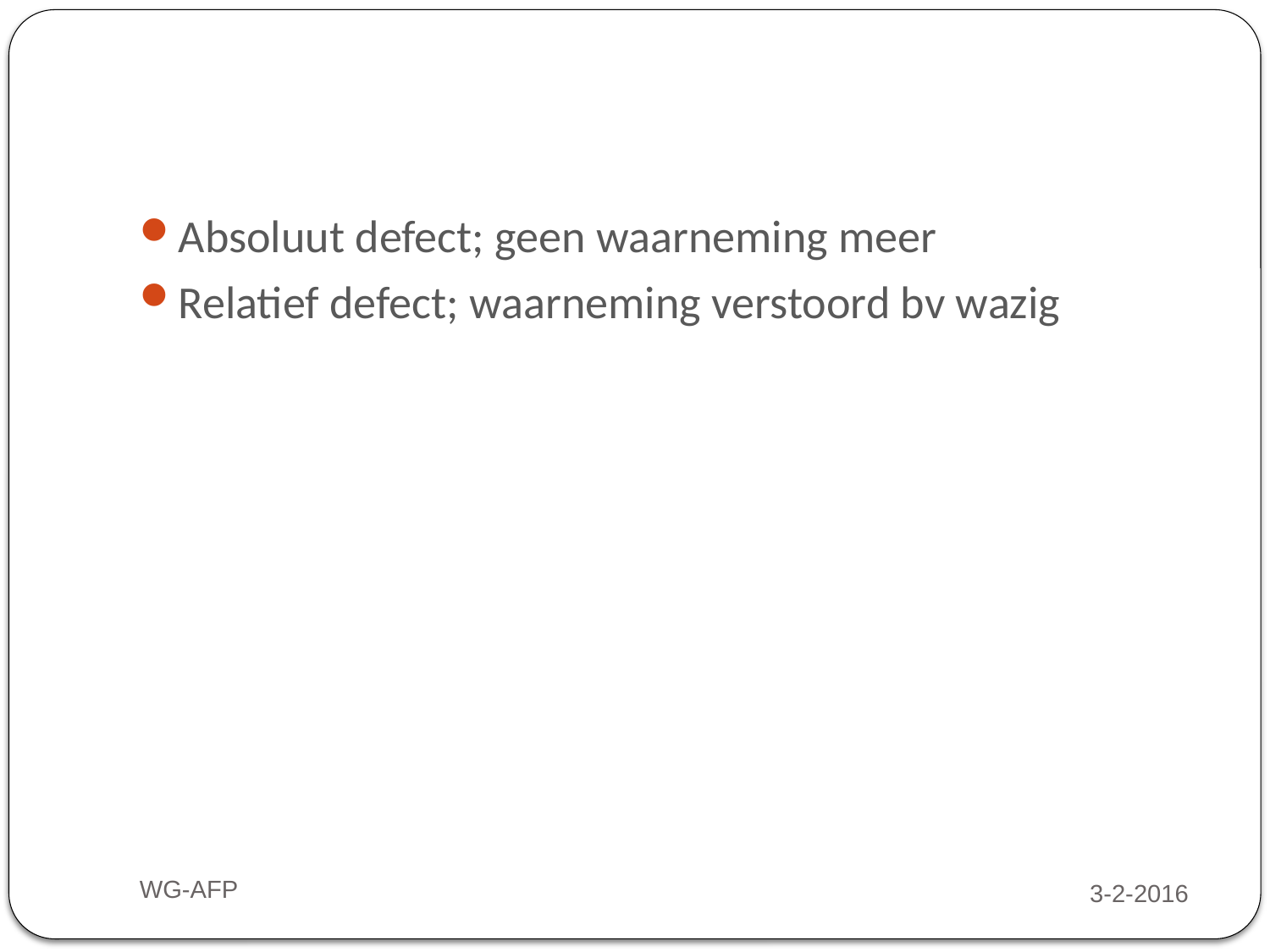

#
Absoluut defect; geen waarneming meer
Relatief defect; waarneming verstoord bv wazig
WG-AFP
3-2-2016